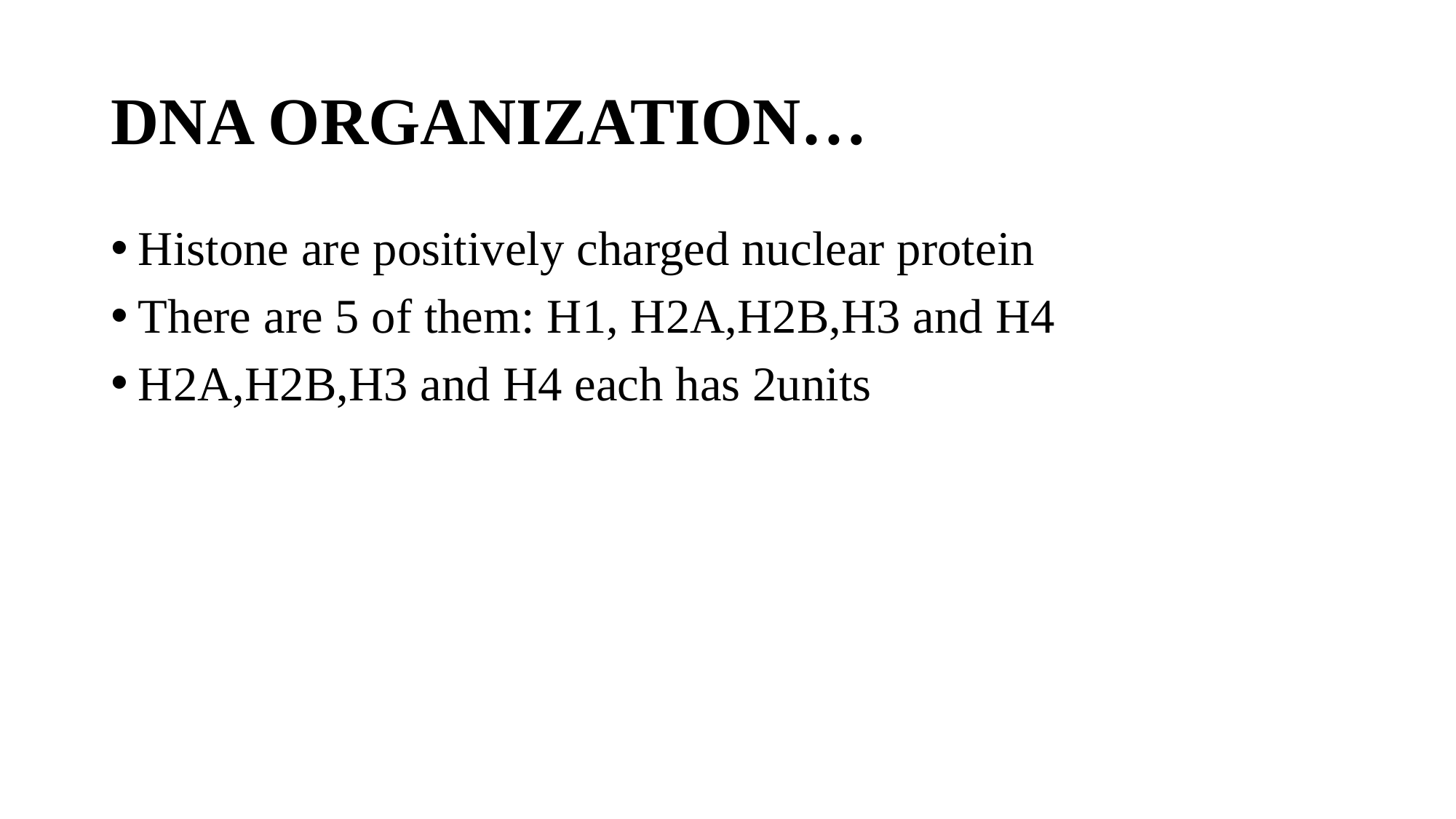

# DNA ORGANIZATION…
Histone are positively charged nuclear protein
There are 5 of them: H1, H2A,H2B,H3 and H4
H2A,H2B,H3 and H4 each has 2units